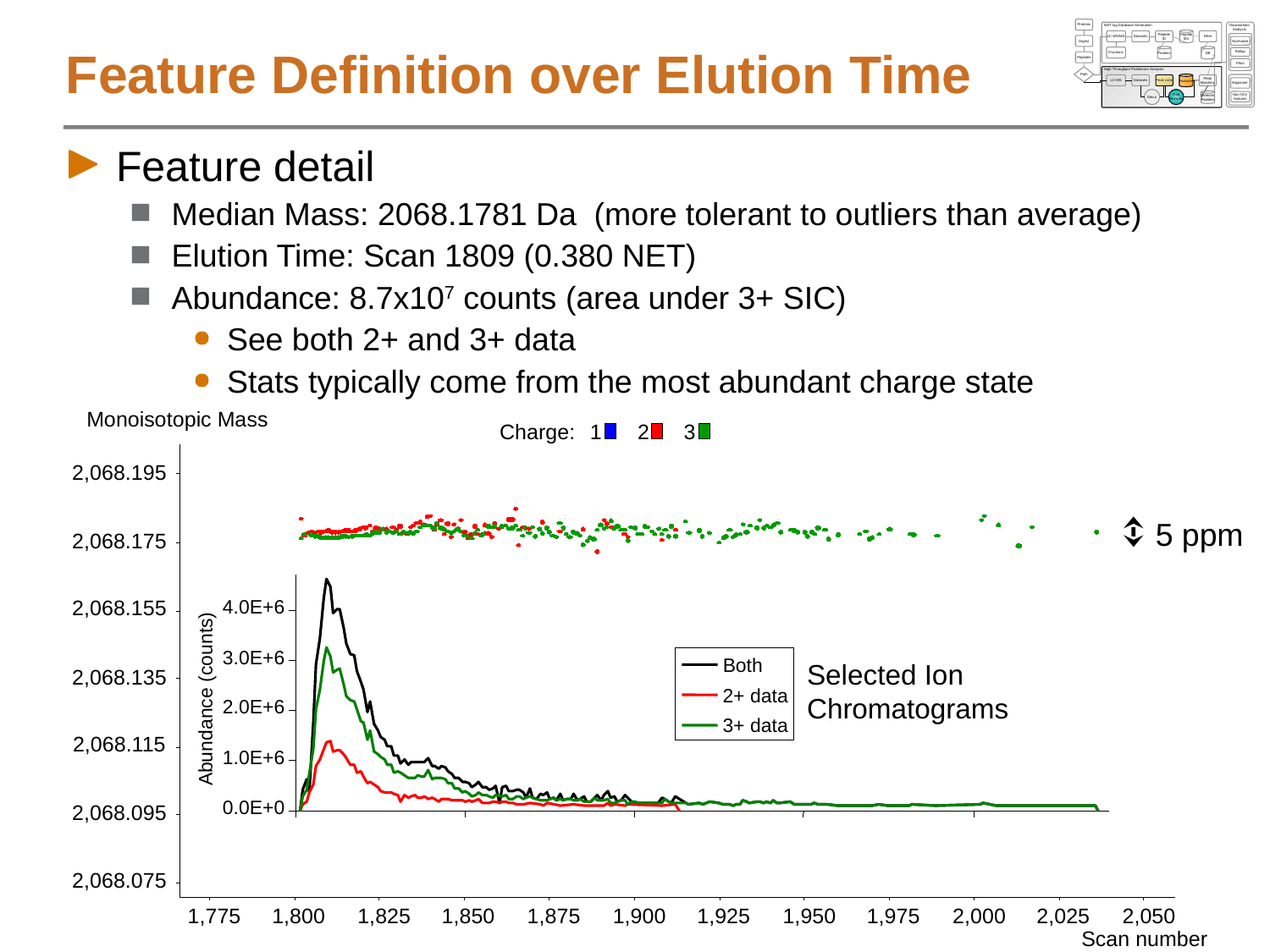

Proteins

Downstream Analysis
AMT tag Database Generation
Peptide
IDs
LC-MS/MS
Datasets
Peptide
ID
Filter

Digest
Normalize

Proteins

DB
Fractions
Rollup
Peptides
Plots

Path
High Throughput Proteomics Analysis
Features

LC-MS
Datasets
Peak Lists
Peak
Matching
Alignment
Non-ID'd
features

Deiso
Find
Features
Detected
Peptides
# Feature Definition over Elution Time
Feature detail
Median Mass: 2068.1781 Da  (more tolerant to outliers than average)
Elution Time: Scan 1809 (0.380 NET)
Abundance: 8.7x107 counts (area under 3+ SIC)
See both 2+ and 3+ data
Stats typically come from the most abundant charge state
Monoisotopic Mass

2,068.195

2,068.175

2,068.155

2,068.135

2,068.115

2,068.095

2,068.075

1,775
1,800
1,825
1,850
1,875
1,900
1,925
1,950
1,975
2,000
2,025
2,050
Scan number

Charge:
1
2
3

5 ppm

4.0E+6

3.0E+6

Both

2+ data
Abundance (counts)
2.0E+6

3+ data

1.0E+6

0.0E+0

Selected Ion Chromatograms